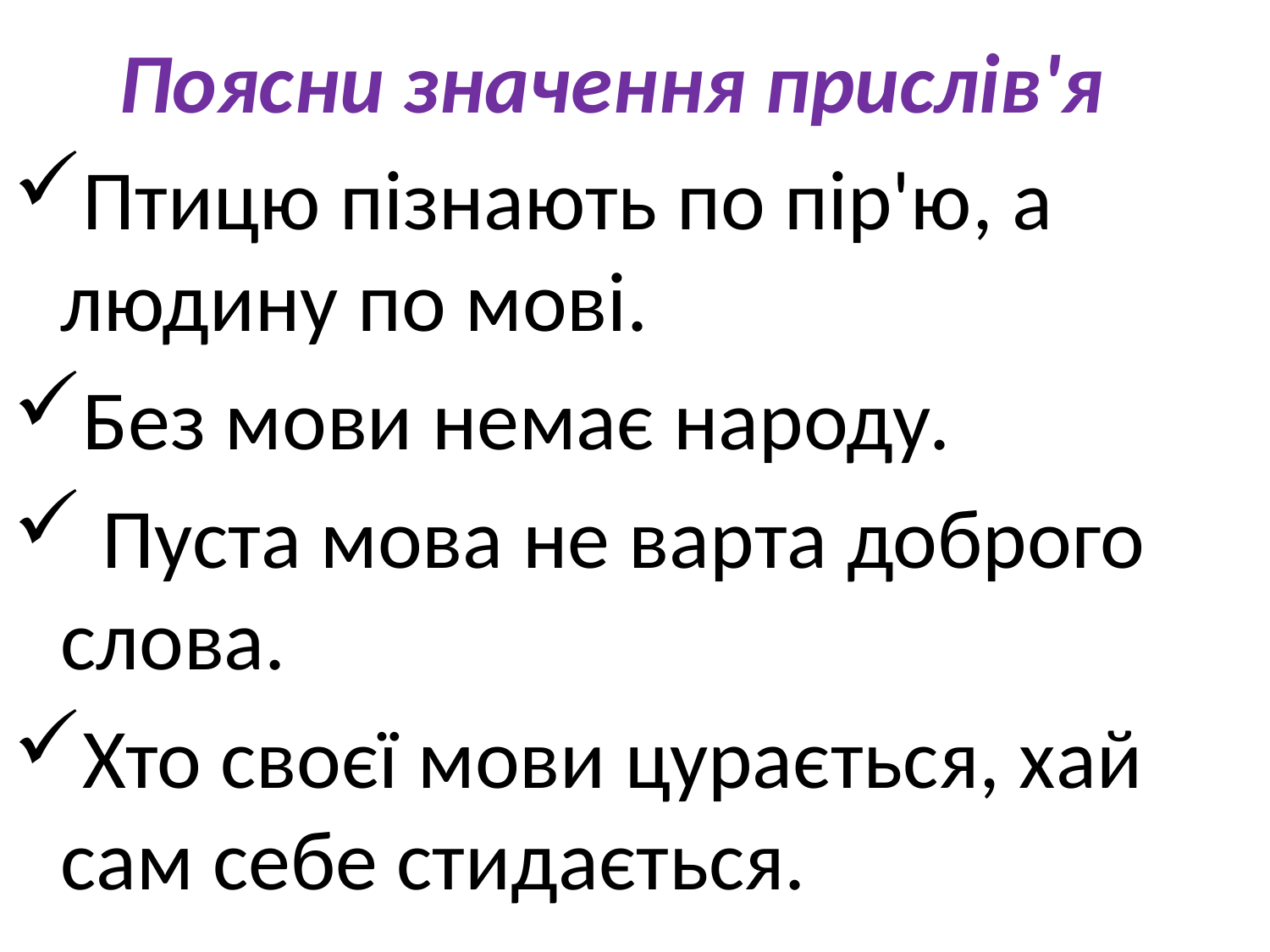

# Поясни значення прислів'я
Птицю пізнають по пір'ю, а людину по мові.
Без мови немає народу.
 Пуста мова не варта доброго слова.
Хто своєї мови цурається, хай сам себе стидається.